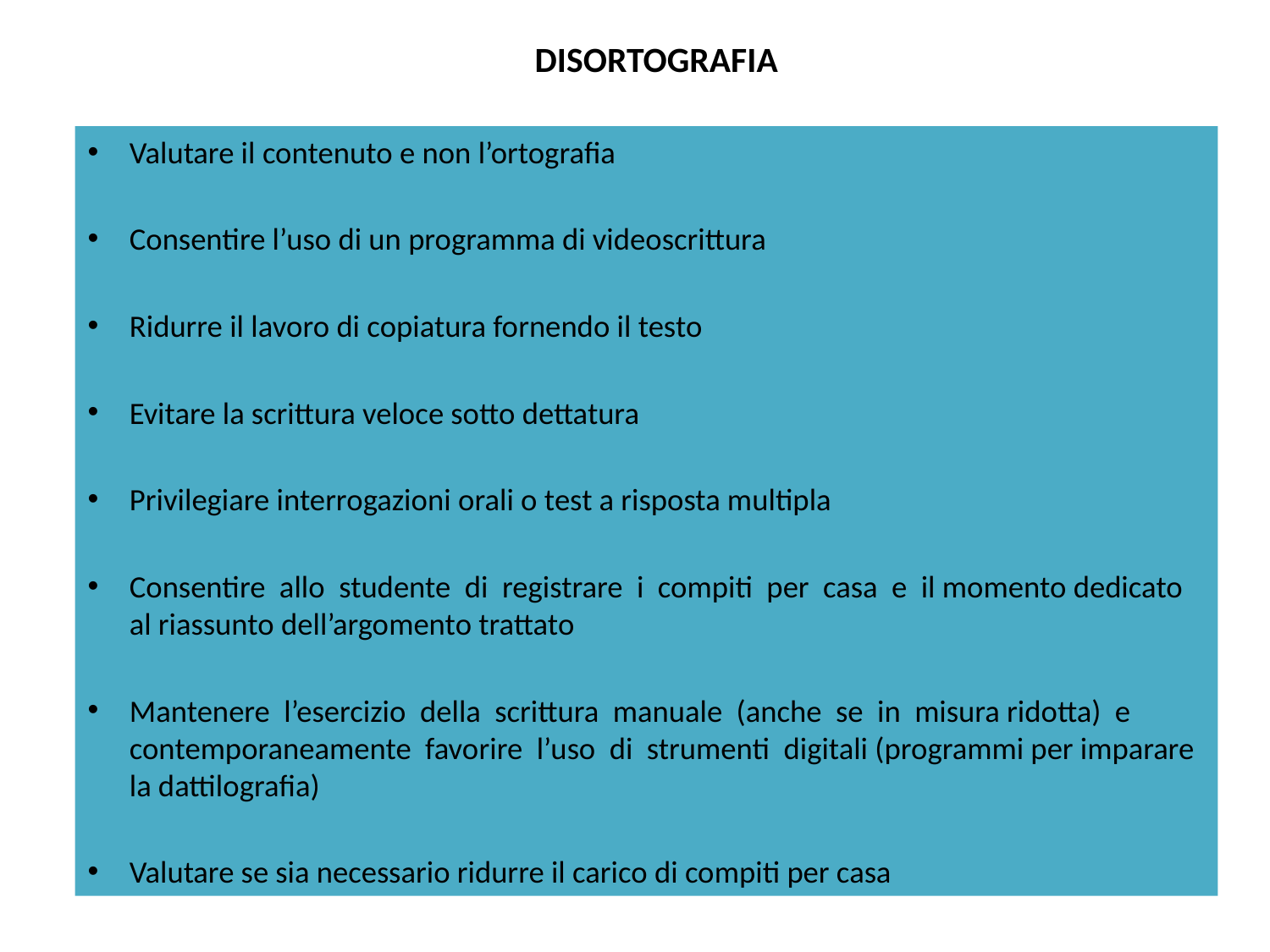

# DISORTOGRAFIA
Valutare il contenuto e non l’ortografia

Consentire l’uso di un programma di videoscrittura

Ridurre il lavoro di copiatura fornendo il testo

Evitare la scrittura veloce sotto dettatura

Privilegiare interrogazioni orali o test a risposta multipla

Consentire  allo  studente  di  registrare  i  compiti  per  casa  e  il momento dedicato al riassunto dell’argomento trattato

Mantenere  l’esercizio  della  scrittura  manuale  (anche  se  in  misura ridotta)  e  contemporaneamente  favorire  l’uso  di  strumenti  digitali (programmi per imparare la dattilografia)

Valutare se sia necessario ridurre il carico di compiti per casa